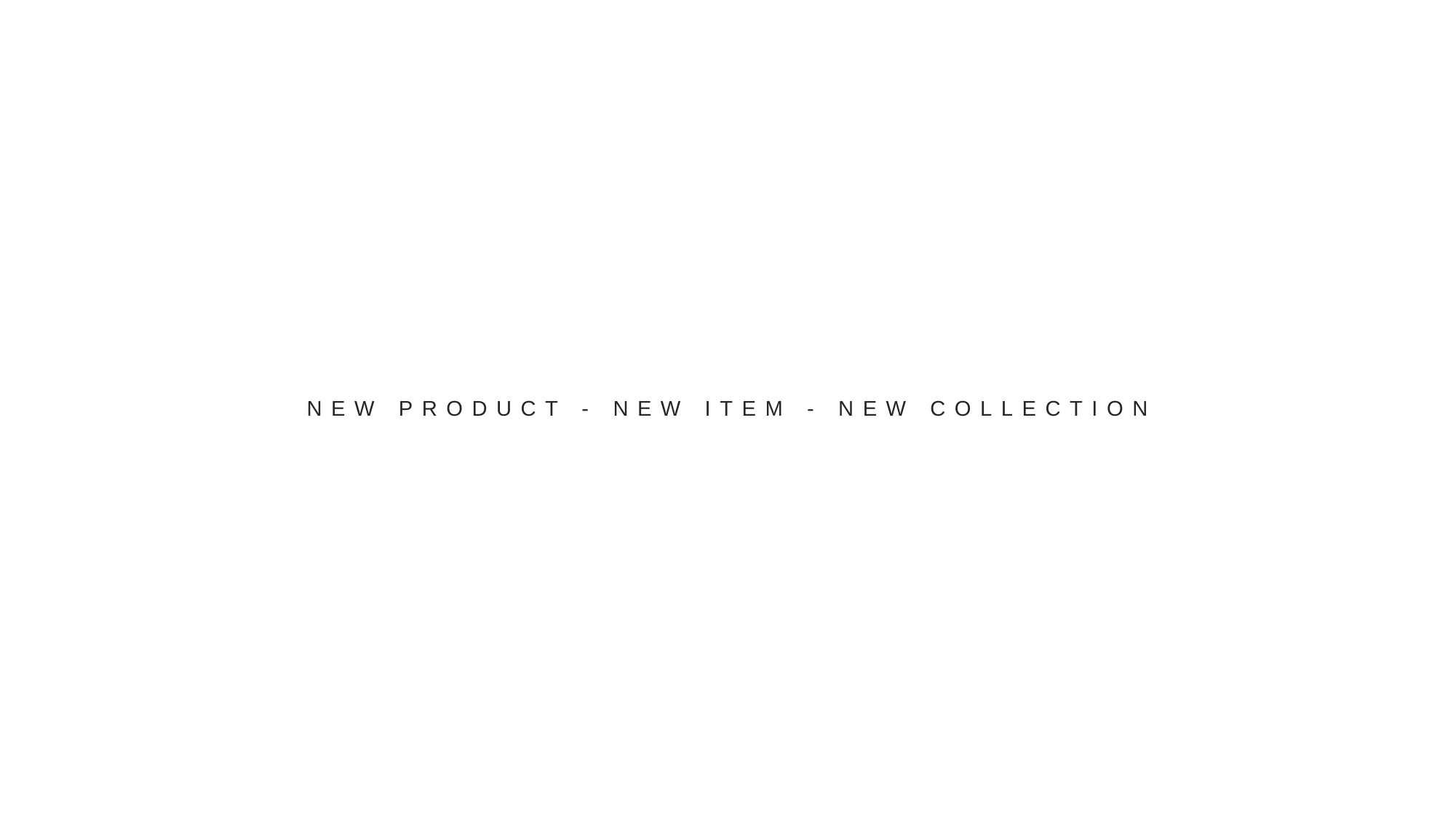

YOUR HEADER HERE
NEW PRODUCT - NEW ITEM - NEW COLLECTION